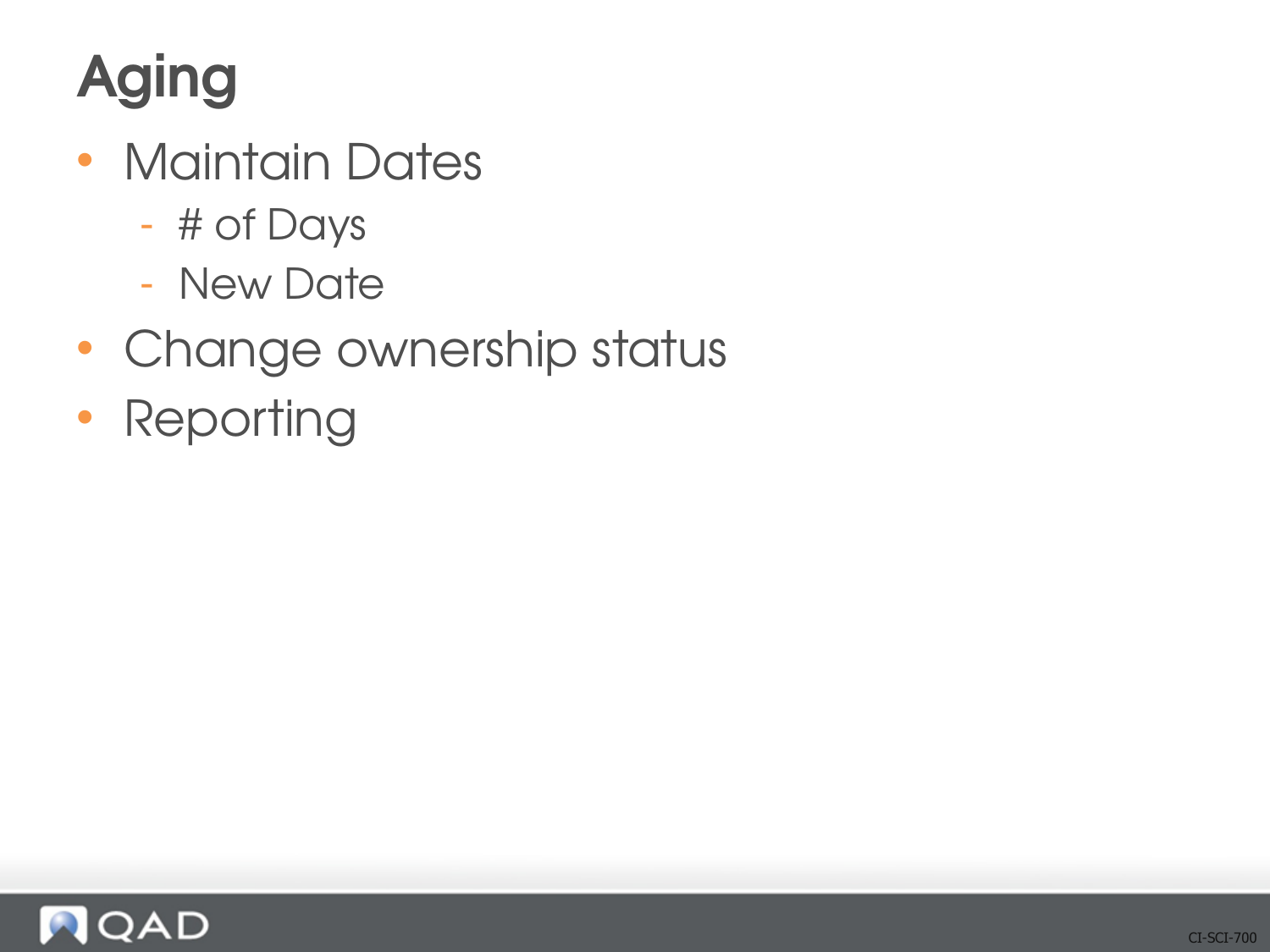

# Aging
Maintain Dates
# of Days
New Date
Change ownership status
Reporting

CI-SCI-700